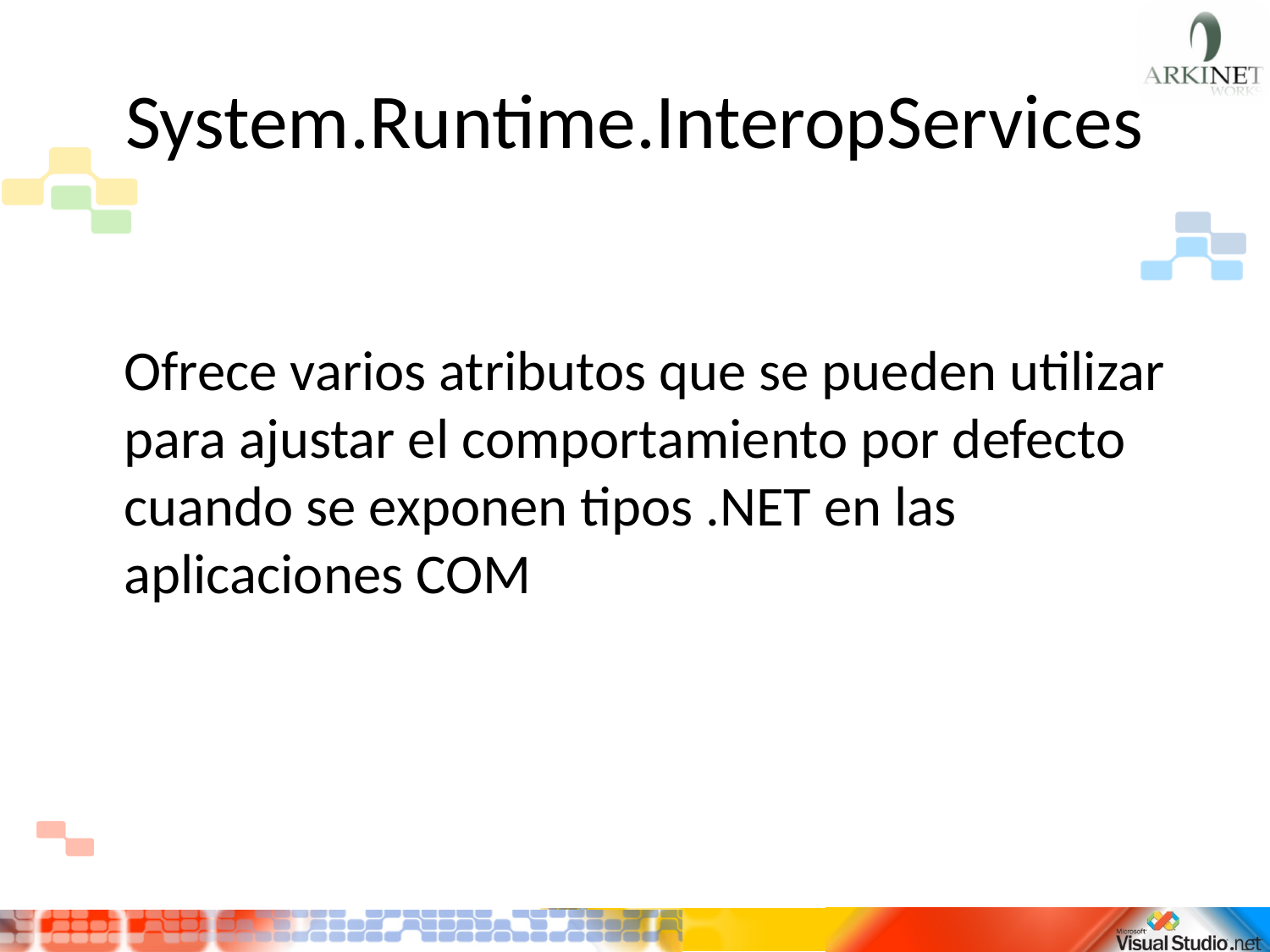

# System.Runtime.InteropServices
	Ofrece varios atributos que se pueden utilizar para ajustar el comportamiento por defecto cuando se exponen tipos .NET en las aplicaciones COM